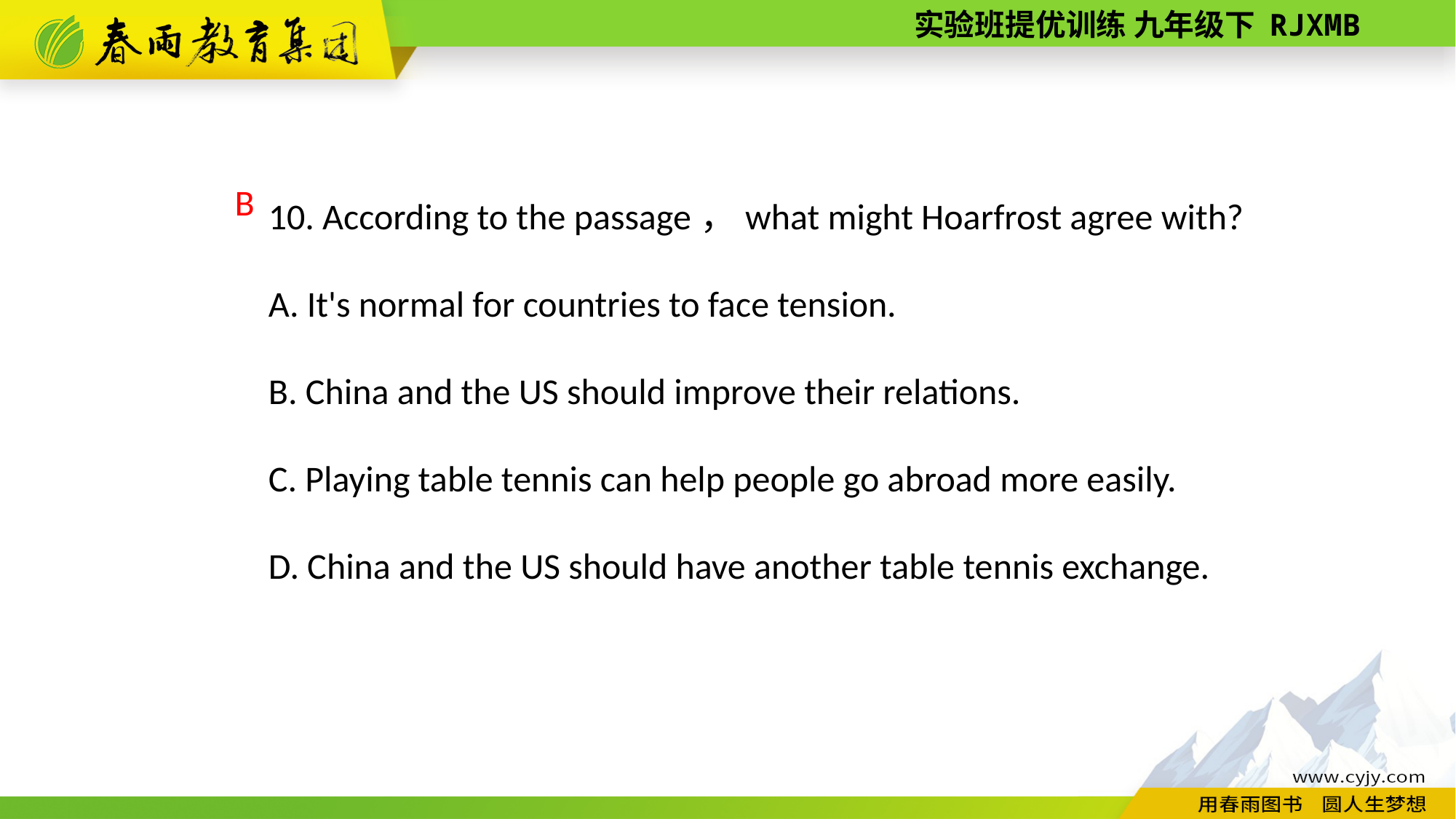

10. According to the passage，what might Hoarfrost agree with?
A. It's normal for countries to face tension.
B. China and the US should improve their relations.
C. Playing table tennis can help people go abroad more easily.
D. China and the US should have another table tennis exchange.
B